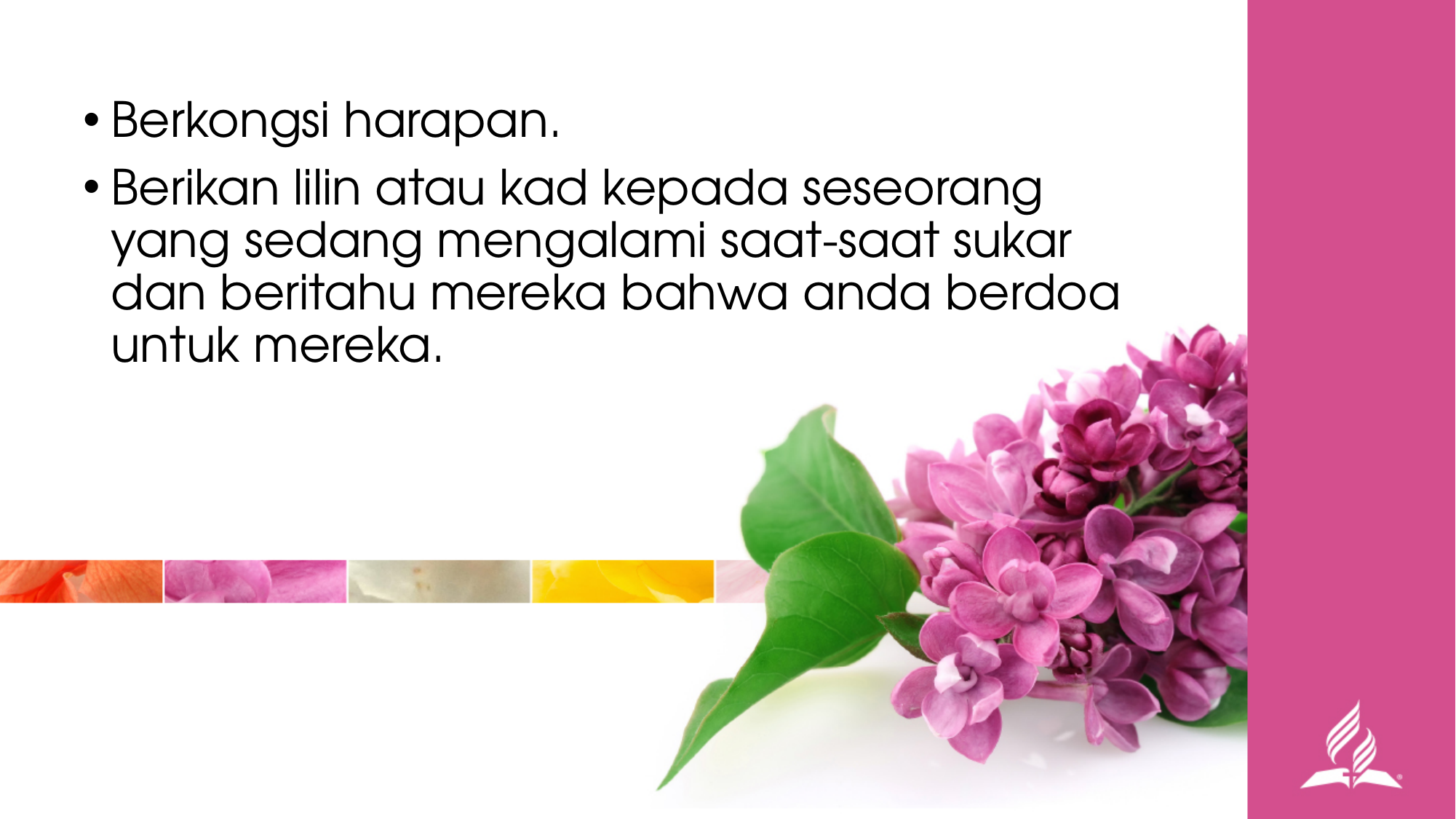

Berkongsi harapan.
Berikan lilin atau kad kepada seseorang yang sedang mengalami saat-saat sukar dan beritahu mereka bahwa anda berdoa untuk mereka.